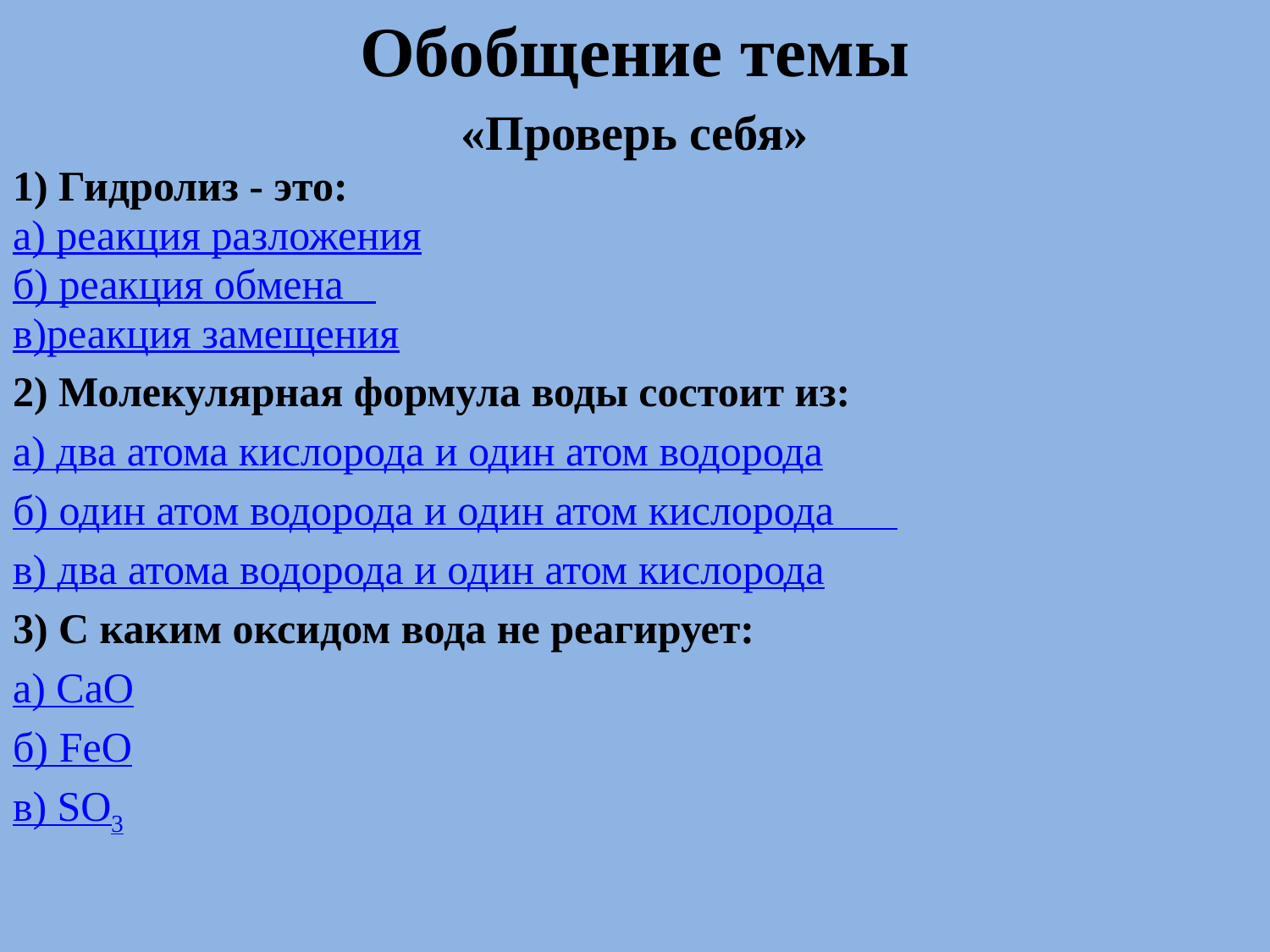

Обобщение темы
«Проверь себя»
1) Гидролиз - это:
а) реакция разложения
б) реакция обмена
в)реакция замещения
2) Молекулярная формула воды состоит из:
а) два атома кислорода и один атом водорода
б) один атом водорода и один атом кислорода
в) два атома водорода и один атом кислорода
3) С каким оксидом вода не реагирует:
а) CaO
б) FeO
в) SO3

# .